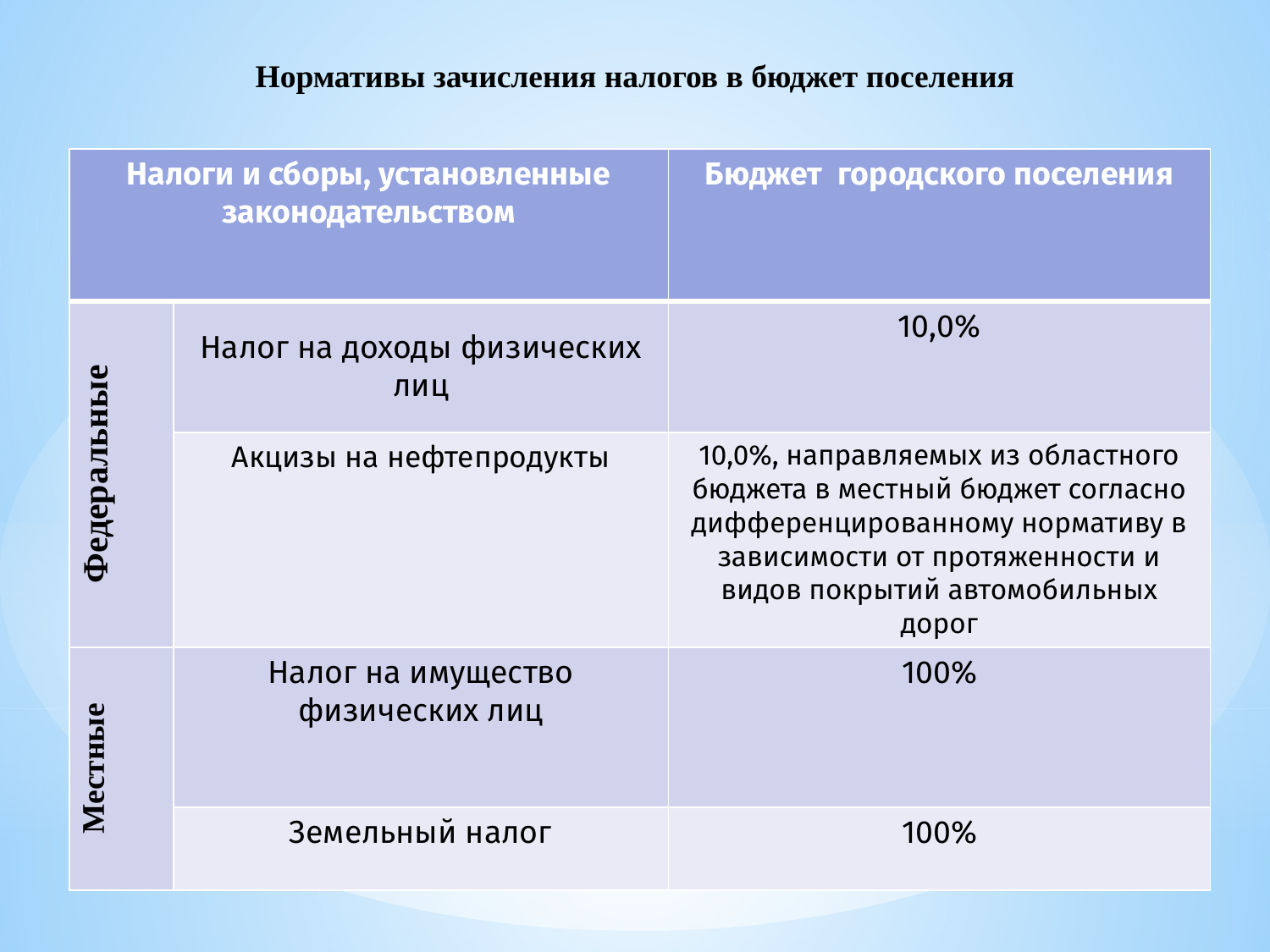

# Нормативы зачисления налогов в бюджет поселения
| Налоги и сборы, установленные законодательством |  | Бюджет городского поселения |
| --- | --- | --- |
| Федеральные | Налог на доходы физических лиц | 10,0% |
|  | Акцизы на нефтепродукты | 10,0%, направляемых из областного бюджета в местный бюджет согласно дифференцированному нормативу в зависимости от протяженности и видов покрытий автомобильных дорог |
| Местные | Налог на имущество физических лиц | 100% |
|  | Земельный налог | 100% |